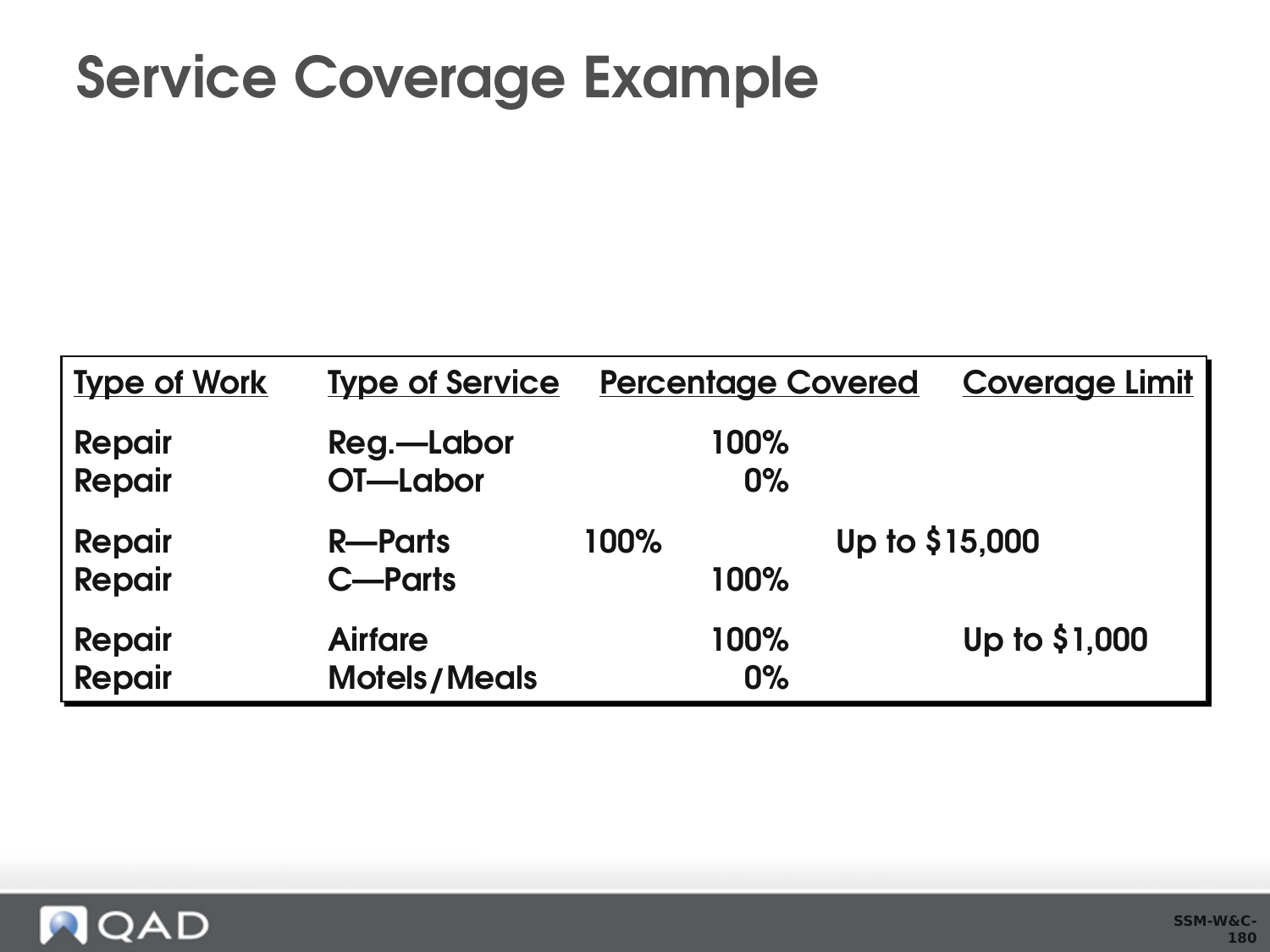

# Service Coverage Example
Type of Work	Type of Service	  Percentage Covered	Coverage Limit
Repair		Reg.—Labor		100%
Repair		OT—Labor		    0%
Repair		R—Parts		100%		Up to $15,000
Repair		C—Parts		100%
Repair		Airfare			100%		Up to $1,000
Repair		Motels/Meals		    0%
SSM-W&C-180